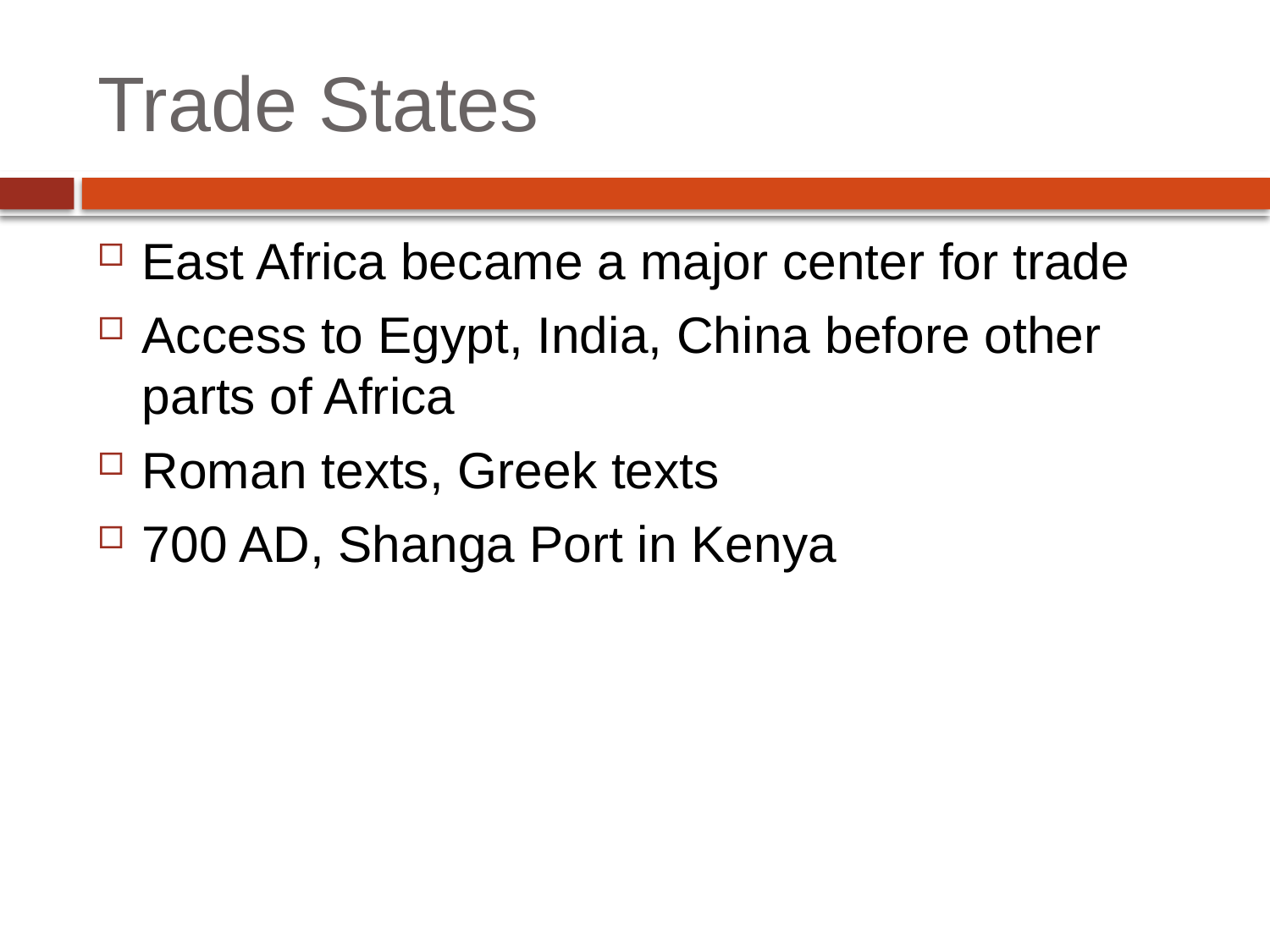

# Trade States
East Africa became a major center for trade
Access to Egypt, India, China before other parts of Africa
Roman texts, Greek texts
700 AD, Shanga Port in Kenya